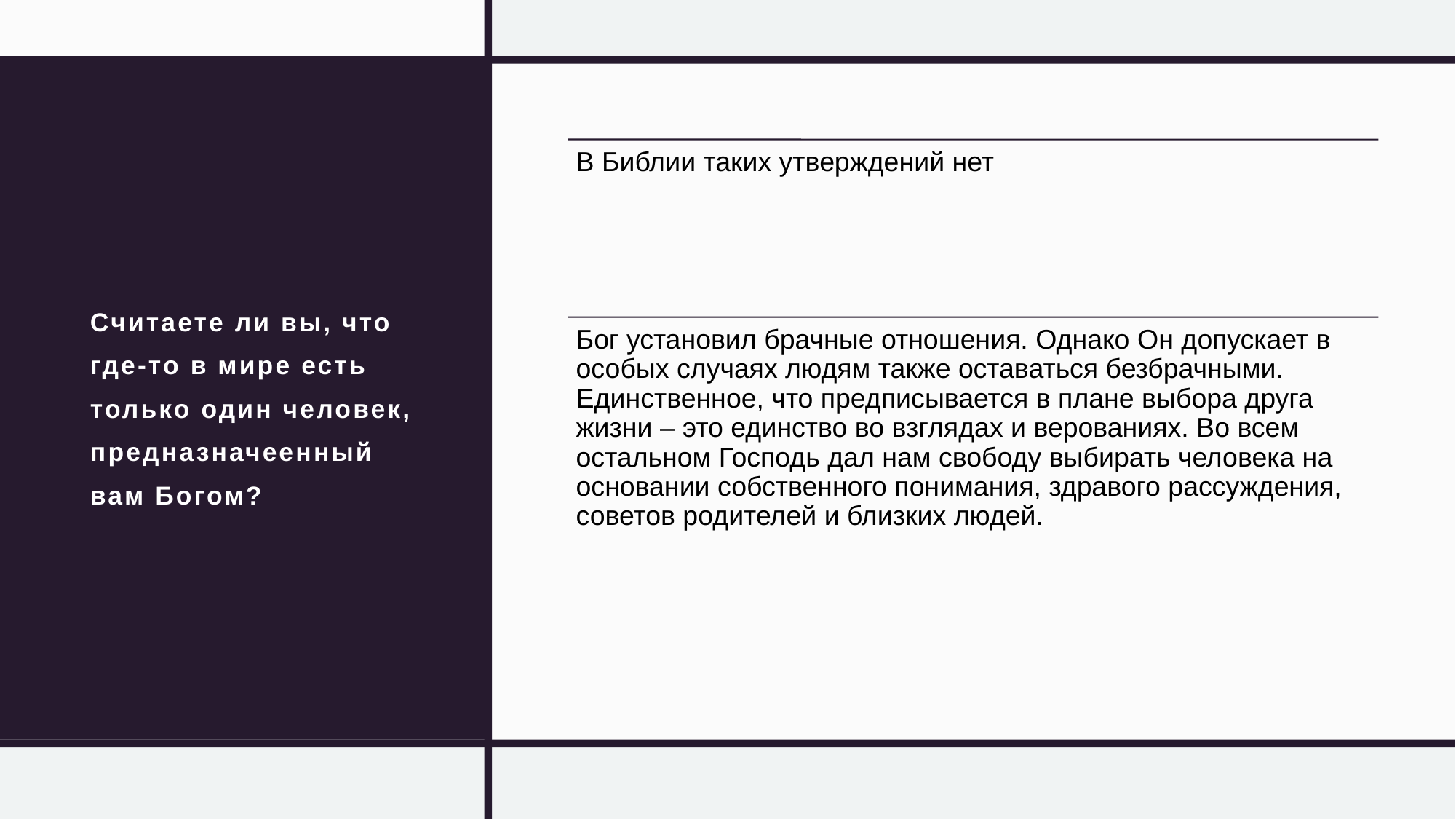

В Библии таких утверждений нет
Бог установил брачные отношения. Однако Он допускает в особых случаях людям также оставаться безбрачными. Единственное, что предписывается в плане выбора друга жизни – это единство во взглядах и верованиях. Во всем остальном Господь дал нам свободу выбирать человека на основании собственного понимания, здравого рассуждения, советов родителей и близких людей.
# Считаете ли вы, что где-то в мире есть только один человек, предназначеенный вам Богом?